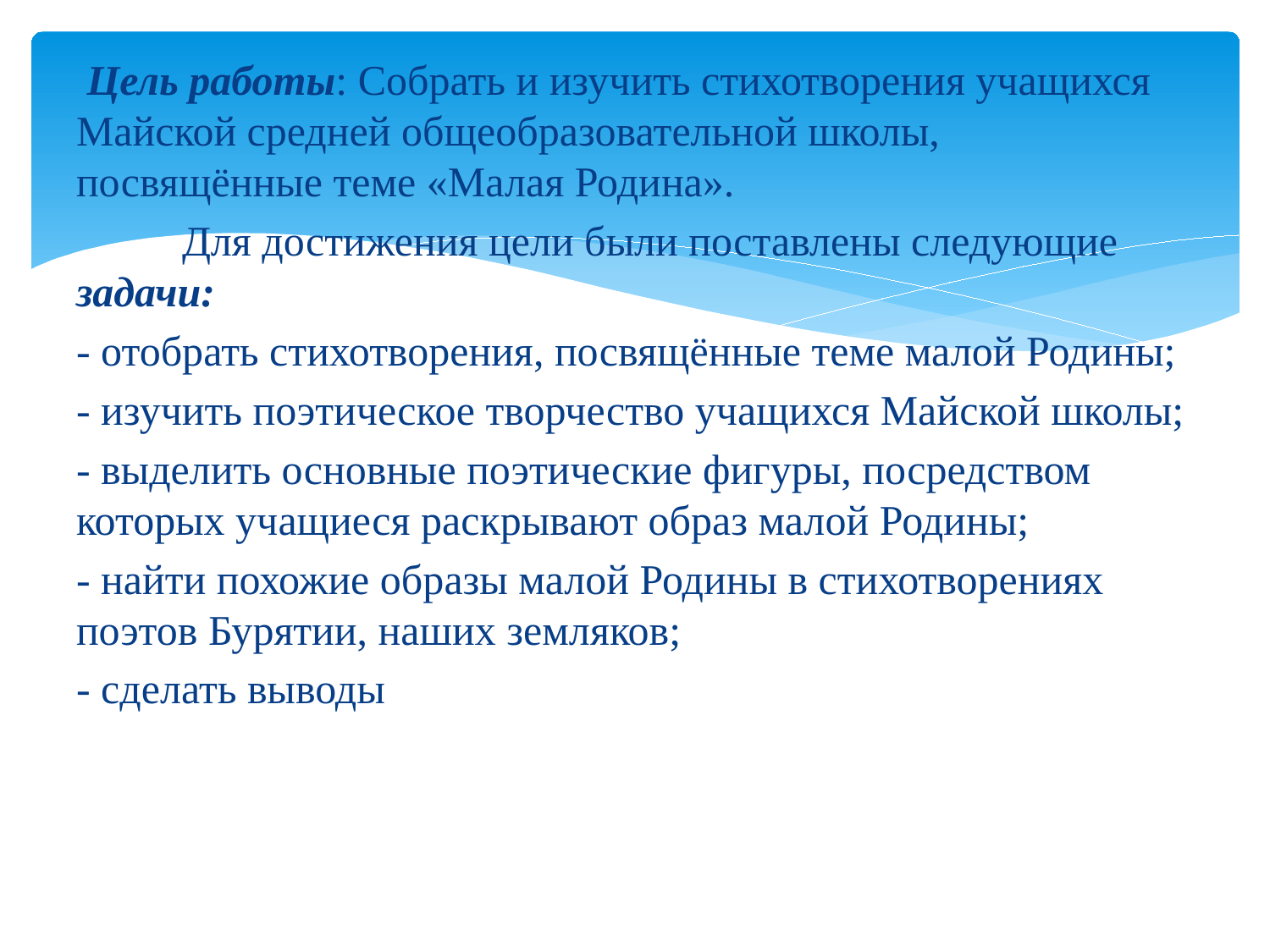

Цель работы: Собрать и изучить стихотворения учащихся Майской средней общеобразовательной школы, посвящённые теме «Малая Родина».
          Для достижения цели были поставлены следующие задачи:
- отобрать стихотворения, посвящённые теме малой Родины;
- изучить поэтическое творчество учащихся Майской школы;
- выделить основные поэтические фигуры, посредством которых учащиеся раскрывают образ малой Родины;
- найти похожие образы малой Родины в стихотворениях поэтов Бурятии, наших земляков;
- сделать выводы